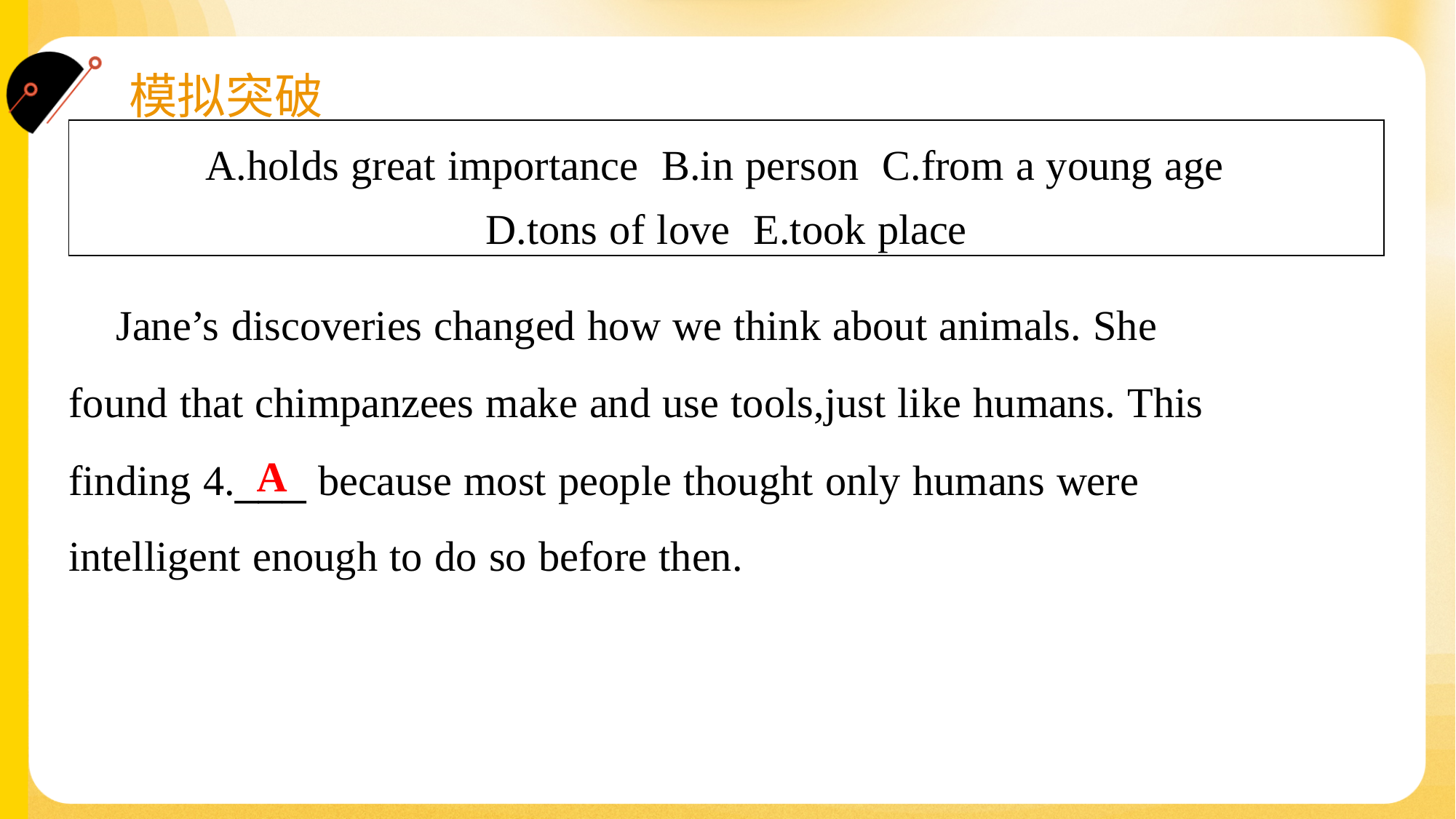

| A.holds great importance B.in person C.from a young age D.tons of love E.took place |
| --- |
    Jane’s discoveries changed how we think about animals. She
found that chimpanzees make and use tools,just like humans. This
finding 4.___ because most people thought only humans were
intelligent enough to do so before then.#1.1.2
A